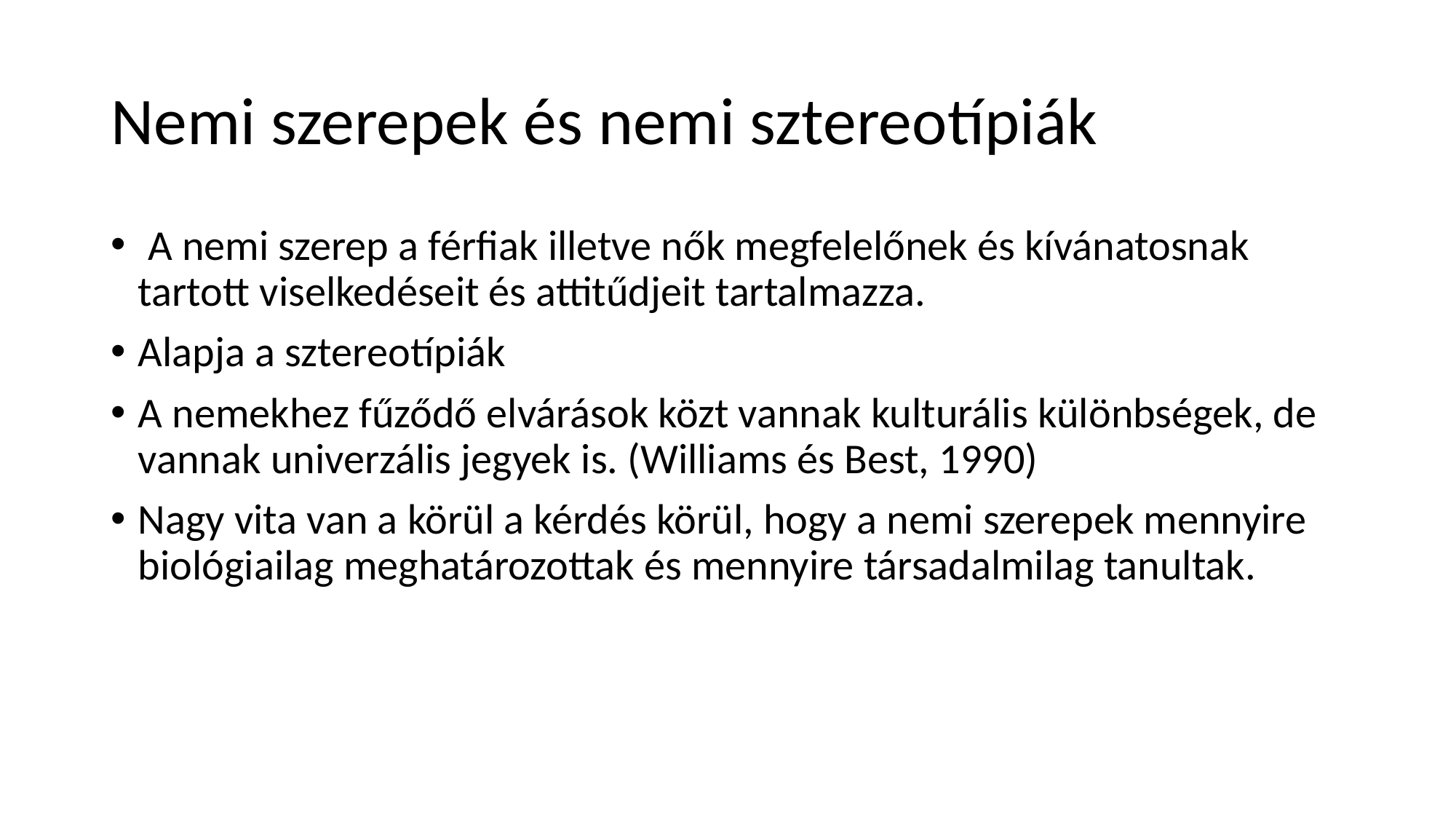

# Nemi szerepek és nemi sztereotípiák
 A nemi szerep a férfiak illetve nők megfelelőnek és kívánatosnak tartott viselkedéseit és attitűdjeit tartalmazza.
Alapja a sztereotípiák
A nemekhez fűződő elvárások közt vannak kulturális különbségek, de vannak univerzális jegyek is. (Williams és Best, 1990)
Nagy vita van a körül a kérdés körül, hogy a nemi szerepek mennyire biológiailag meghatározottak és mennyire társadalmilag tanultak.